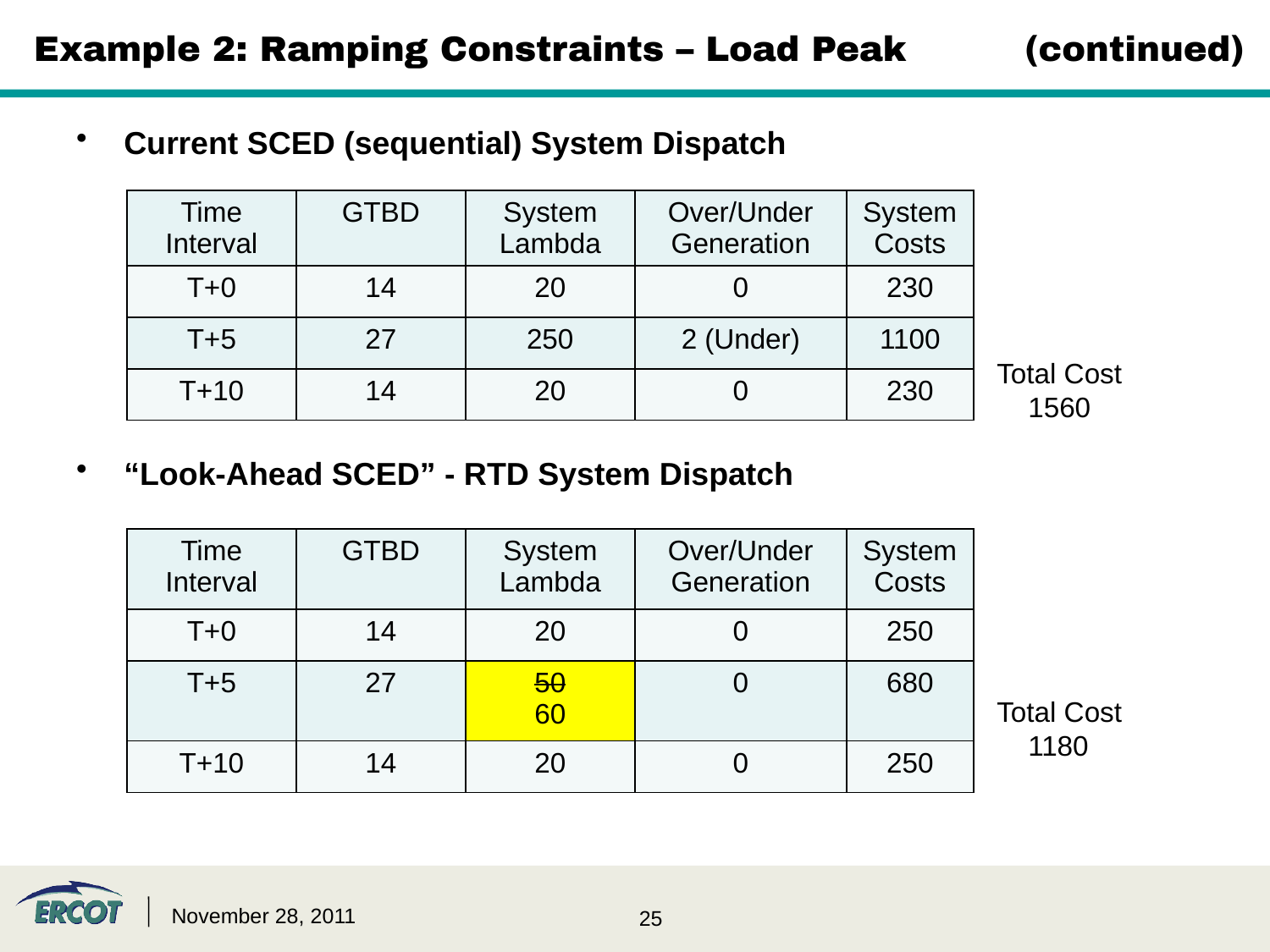

# Example 2: Ramping Constraints – Load Peak          (continued)
Current SCED (sequential) System Dispatch

“Look-Ahead SCED” - RTD System Dispatch

| Time Interval | GTBD | System Lambda | Over/Under Generation | System Costs |
| --- | --- | --- | --- | --- |
| T+0 | 14 | 20 | 0 | 230 |
| T+5 | 27 | 250 | 2 (Under) | 1100 |
| T+10 | 14 | 20 | 0 | 230 |
Total Cost
    1560
| Time Interval | GTBD | System Lambda | Over/Under Generation | System Costs |
| --- | --- | --- | --- | --- |
| T+0 | 14 | 20 | 0 | 250 |
| T+5 | 27 | 50 60 | 0 | 680 |
| T+10 | 14 | 20 | 0 | 250 |
Total Cost
    1180
November 28, 2011